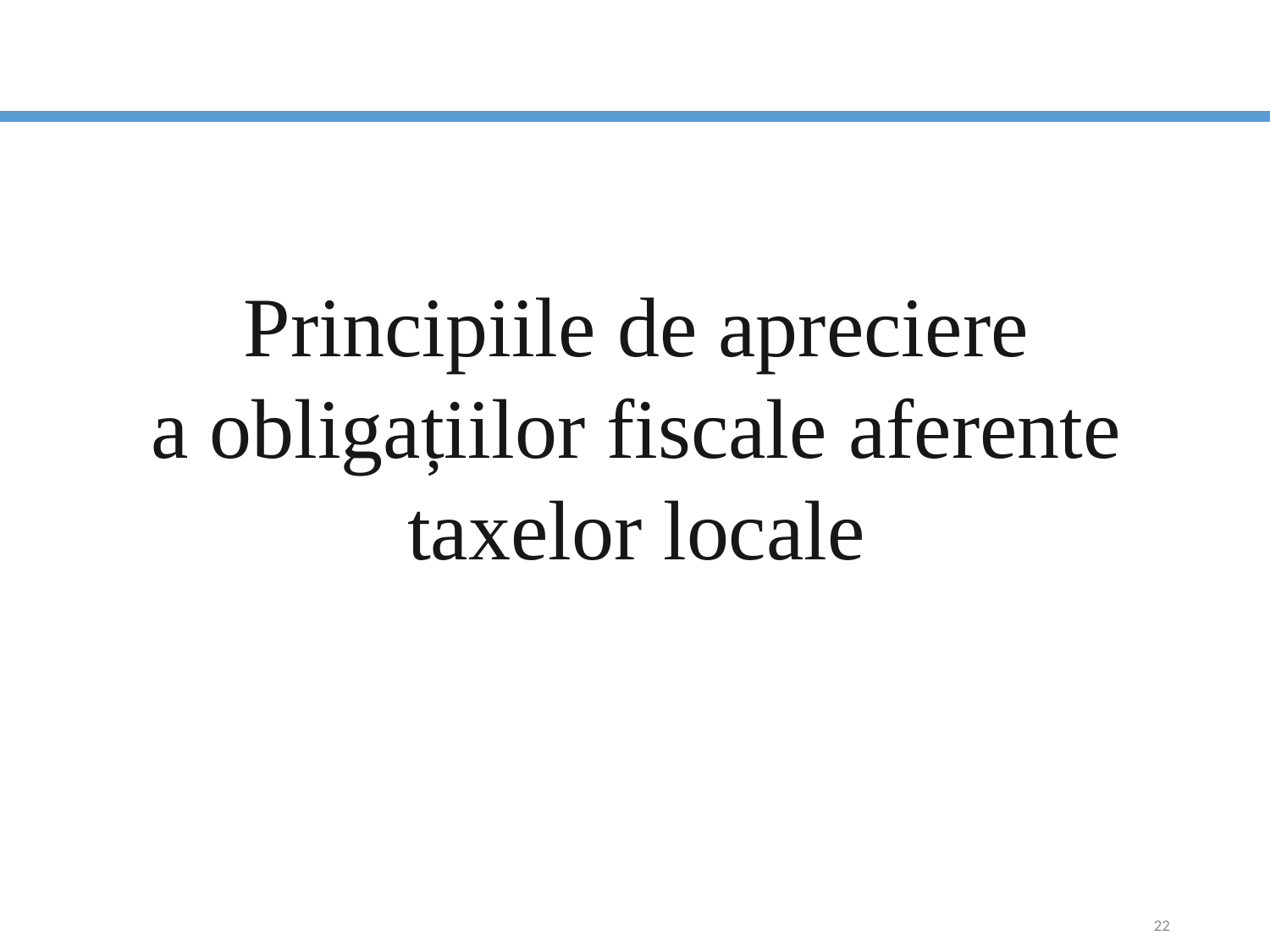

Principiile de apreciere
a obligațiilor fiscale aferente
taxelor locale
#
22